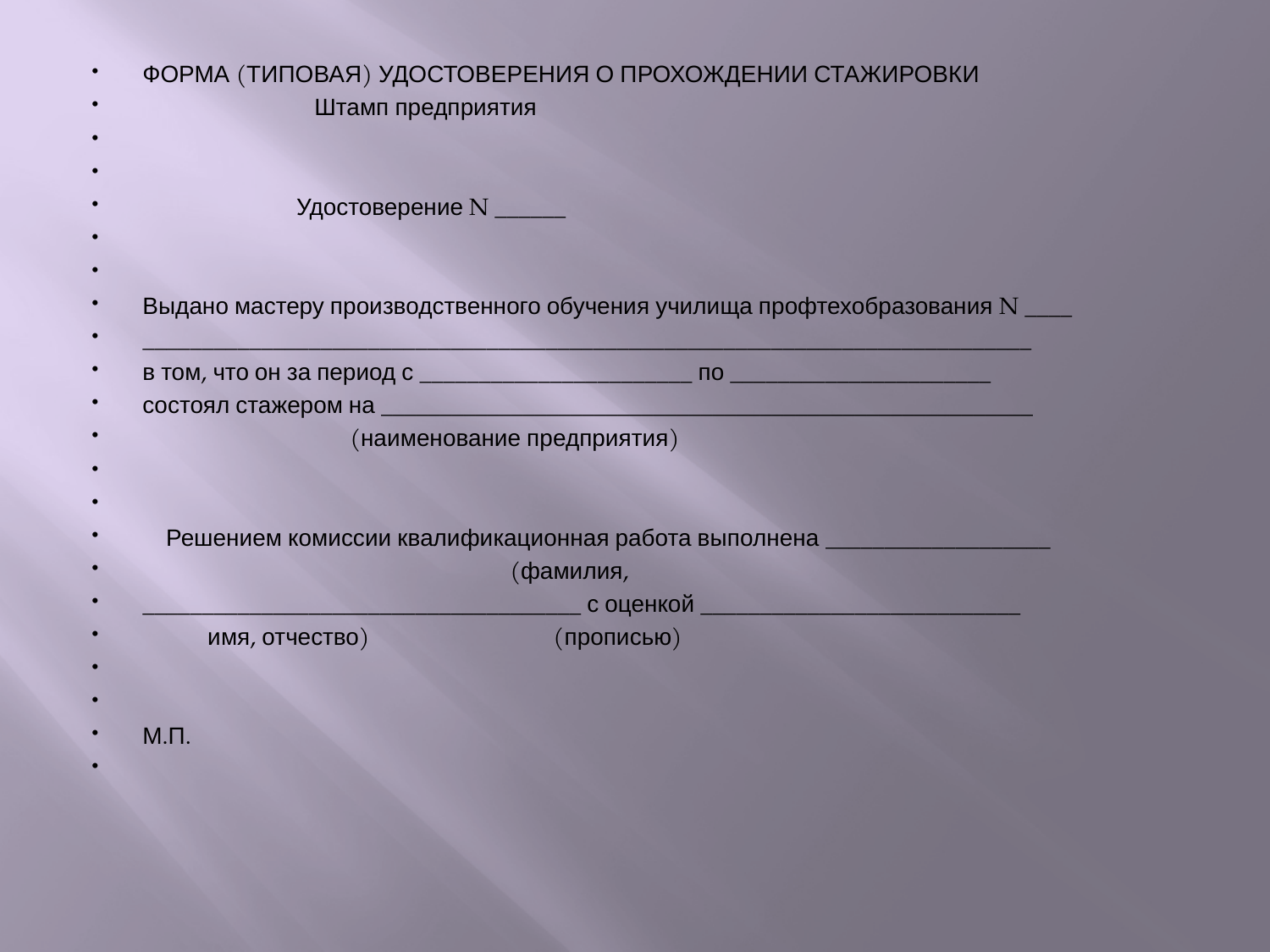

#
ФОРМА (ТИПОВАЯ) УДОСТОВЕРЕНИЯ О ПРОХОЖДЕНИИ СТАЖИРОВКИ
                             Штамп предприятия

                          Удостоверение N ______

Выдано мастеру производственного обучения училища профтехобразования N ____
___________________________________________________________________________
в том, что он за период с _______________________ по ______________________
состоял стажером на _______________________________________________________
                                   (наименование предприятия)

    Решением комиссии квалификационная работа выполнена ___________________
                                                              (фамилия,
_____________________________________ с оценкой ___________________________
           имя, отчество)                               (прописью)

М.П.